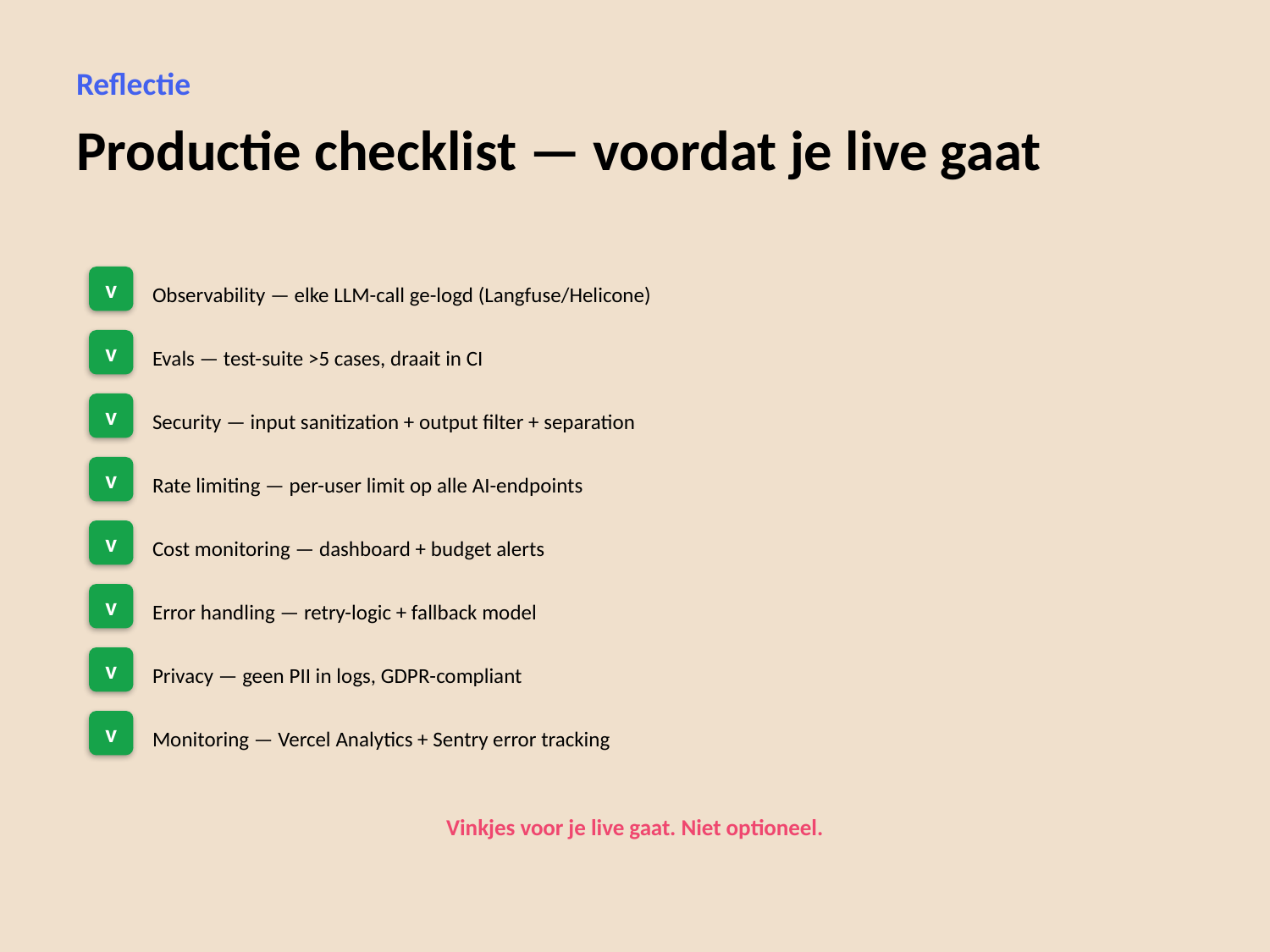

Reflectie
Productie checklist — voordat je live gaat

v
Observability — elke LLM-call ge-logd (Langfuse/Helicone)

v
Evals — test-suite >5 cases, draait in CI

v
Security — input sanitization + output filter + separation

v
Rate limiting — per-user limit op alle AI-endpoints

v
Cost monitoring — dashboard + budget alerts

v
Error handling — retry-logic + fallback model

v
Privacy — geen PII in logs, GDPR-compliant

v
Monitoring — Vercel Analytics + Sentry error tracking
Vinkjes voor je live gaat. Niet optioneel.